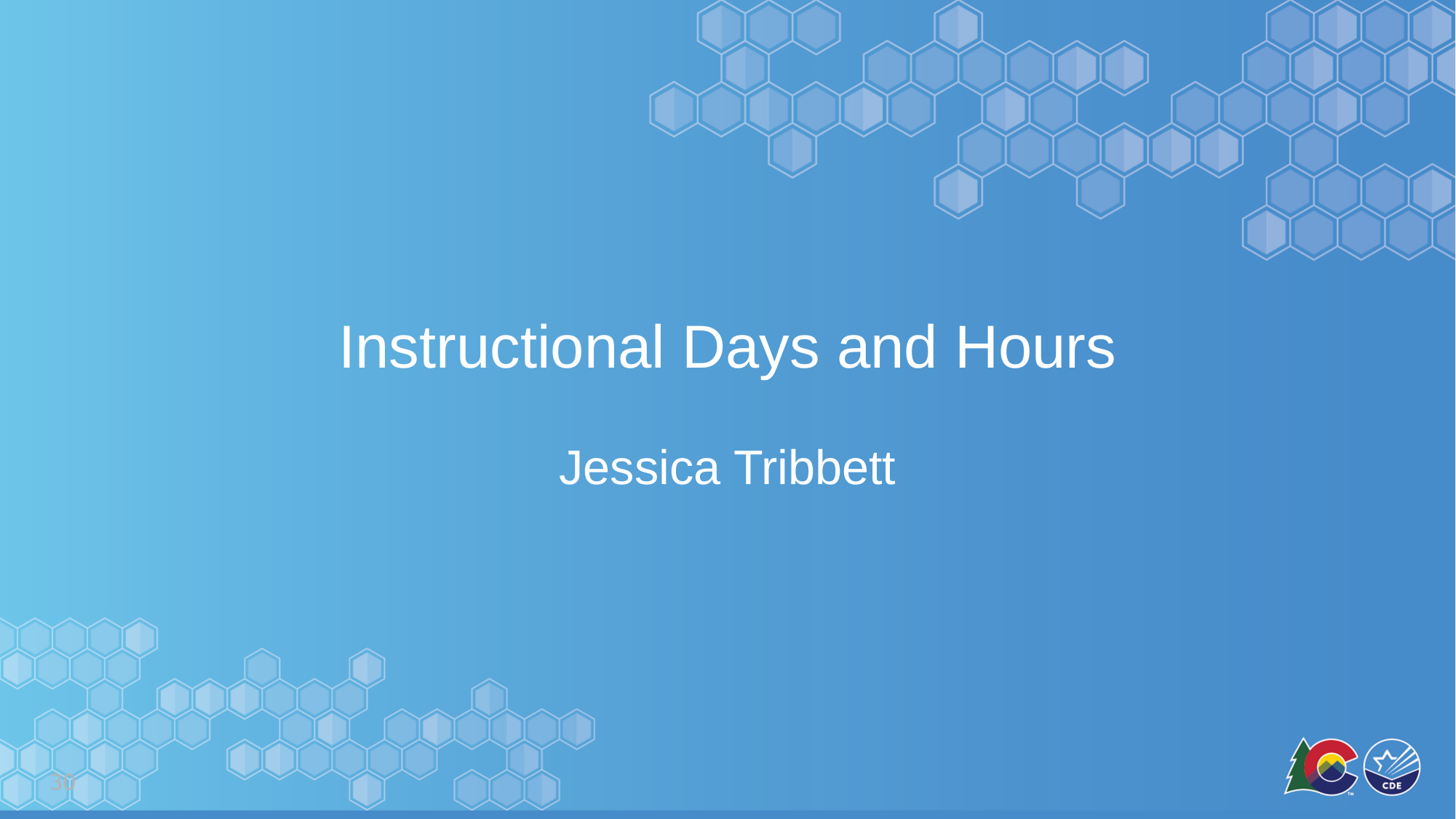

# Instructional Days and Hours
Jessica Tribbett
30